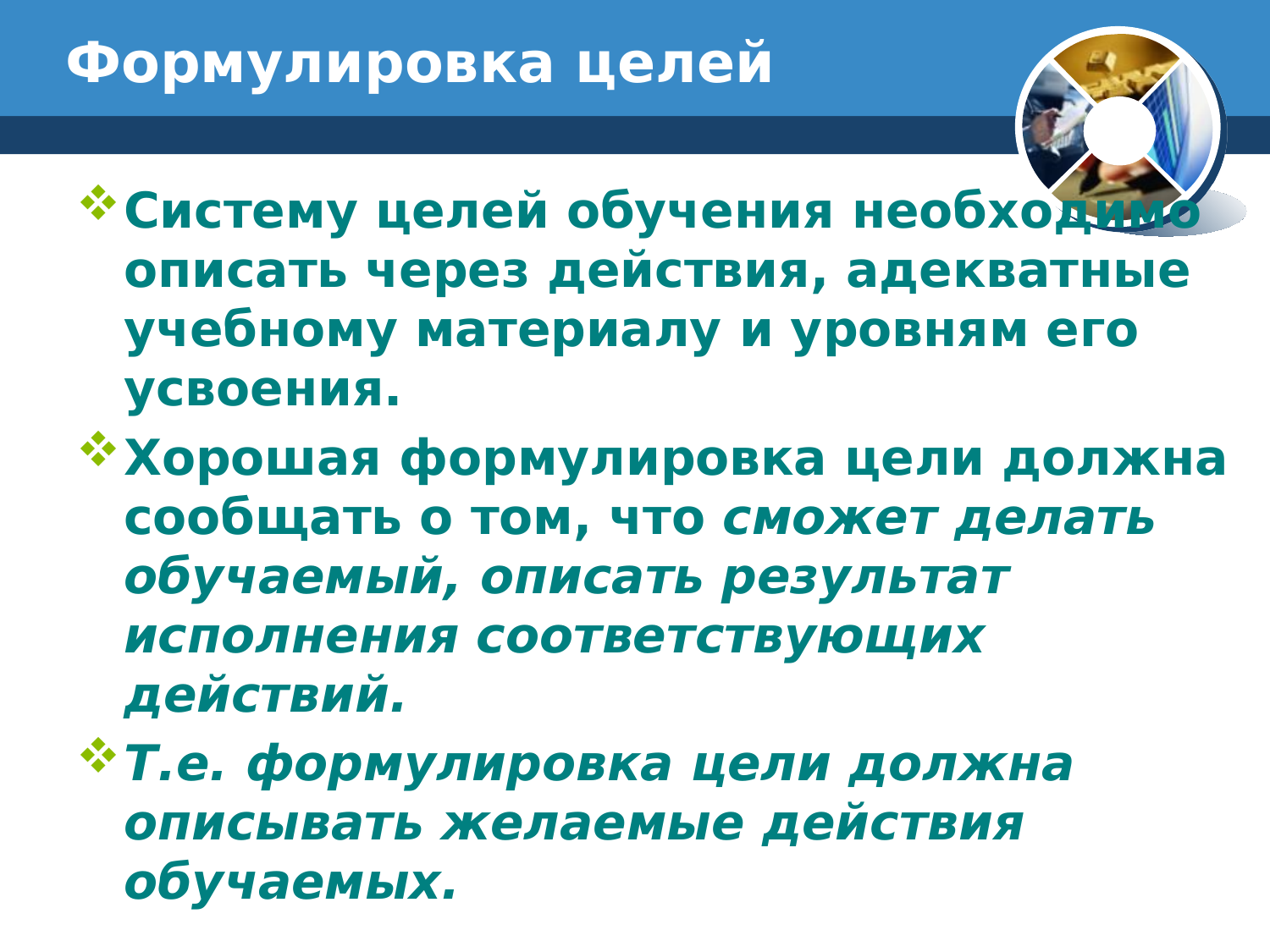

# Формулировка целей
Систему целей обучения необходимо описать через действия, адекватные учебному материалу и уровням его усвоения.
Хорошая формулировка цели должна сообщать о том, что сможет делать обучаемый, описать результат исполнения соответствующих действий.
Т.е. формулировка цели должна описывать желаемые действия обучаемых.